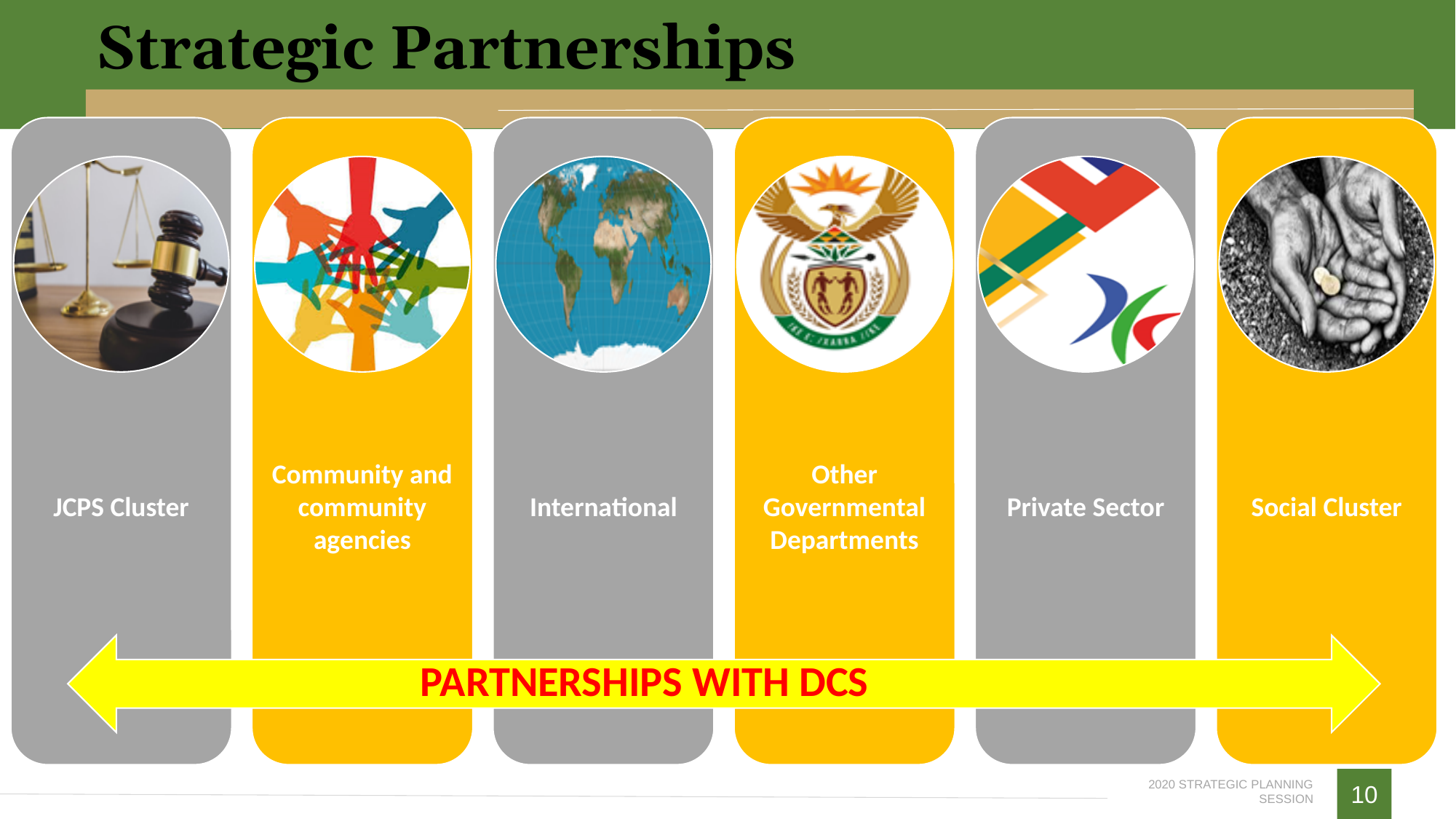

Strategic Partnerships

JCPS Cluster
Community and community agencies
International
Other Governmental Departments
Private Sector
Social Cluster

PARTNERSHIPS WITH DCS